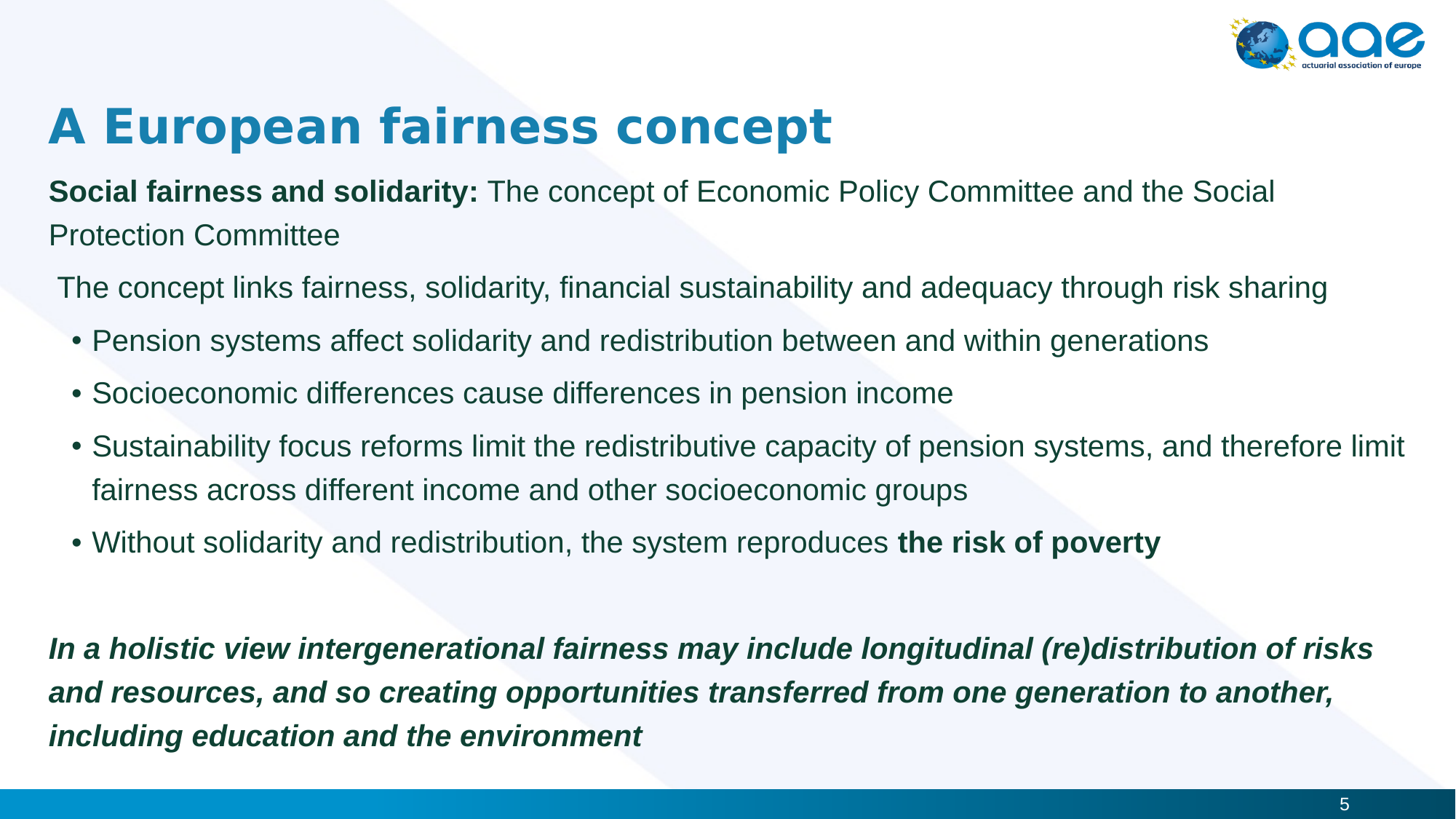

# A European fairness concept
Social fairness and solidarity: The concept of Economic Policy Committee and the Social Protection Committee
 The concept links fairness, solidarity, financial sustainability and adequacy through risk sharing
Pension systems affect solidarity and redistribution between and within generations
Socioeconomic differences cause differences in pension income
Sustainability focus reforms limit the redistributive capacity of pension systems, and therefore limit fairness across different income and other socioeconomic groups
Without solidarity and redistribution, the system reproduces the risk of poverty

In a holistic view intergenerational fairness may include longitudinal (re)distribution of risks and resources, and so creating opportunities transferred from one generation to another, including education and the environment
5